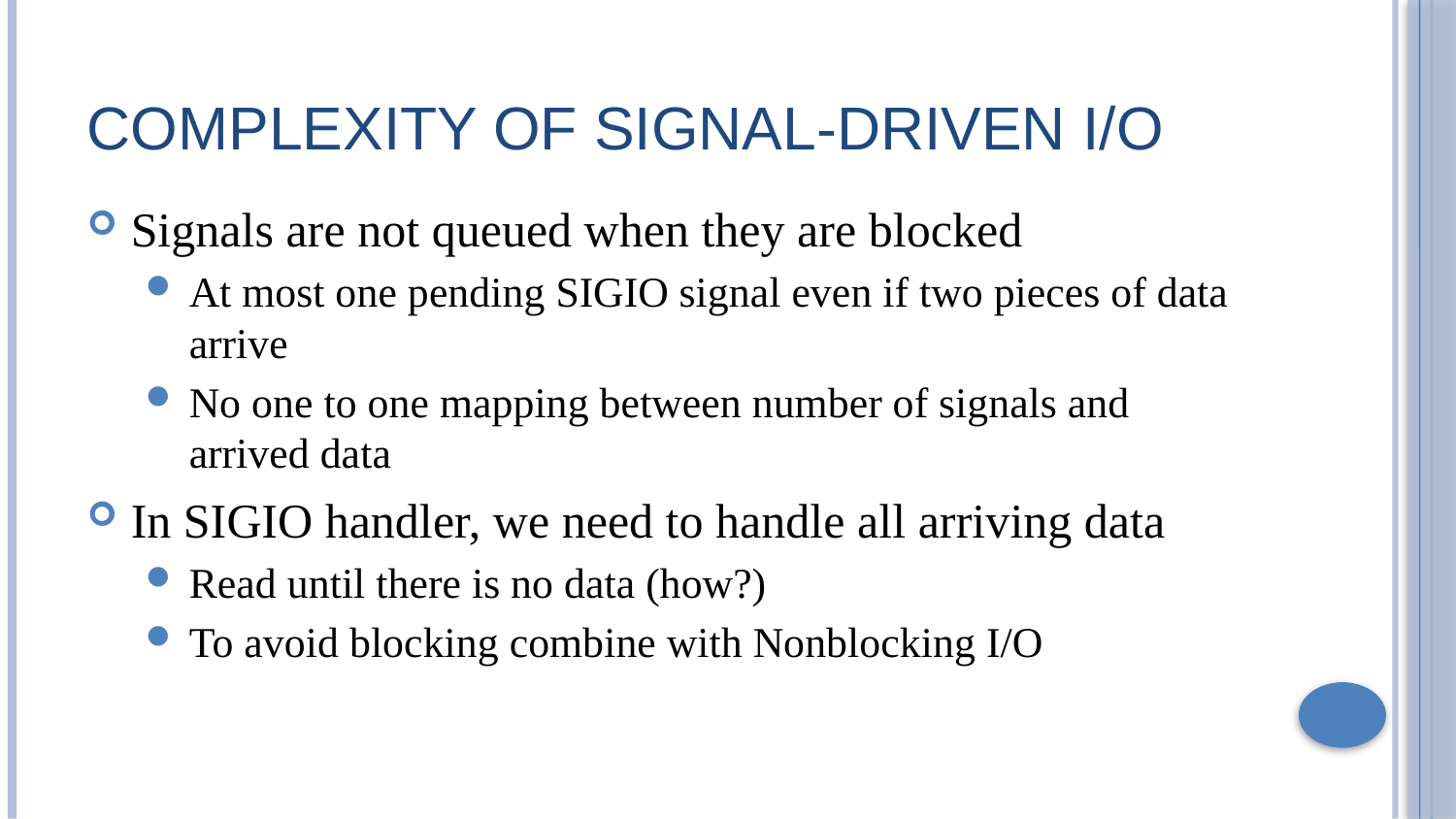

# Complexity of Signal-Driven I/O
Signals are not queued when they are blocked
At most one pending SIGIO signal even if two pieces of data arrive
No one to one mapping between number of signals and arrived data
In SIGIO handler, we need to handle all arriving data
Read until there is no data (how?)
To avoid blocking combine with Nonblocking I/O